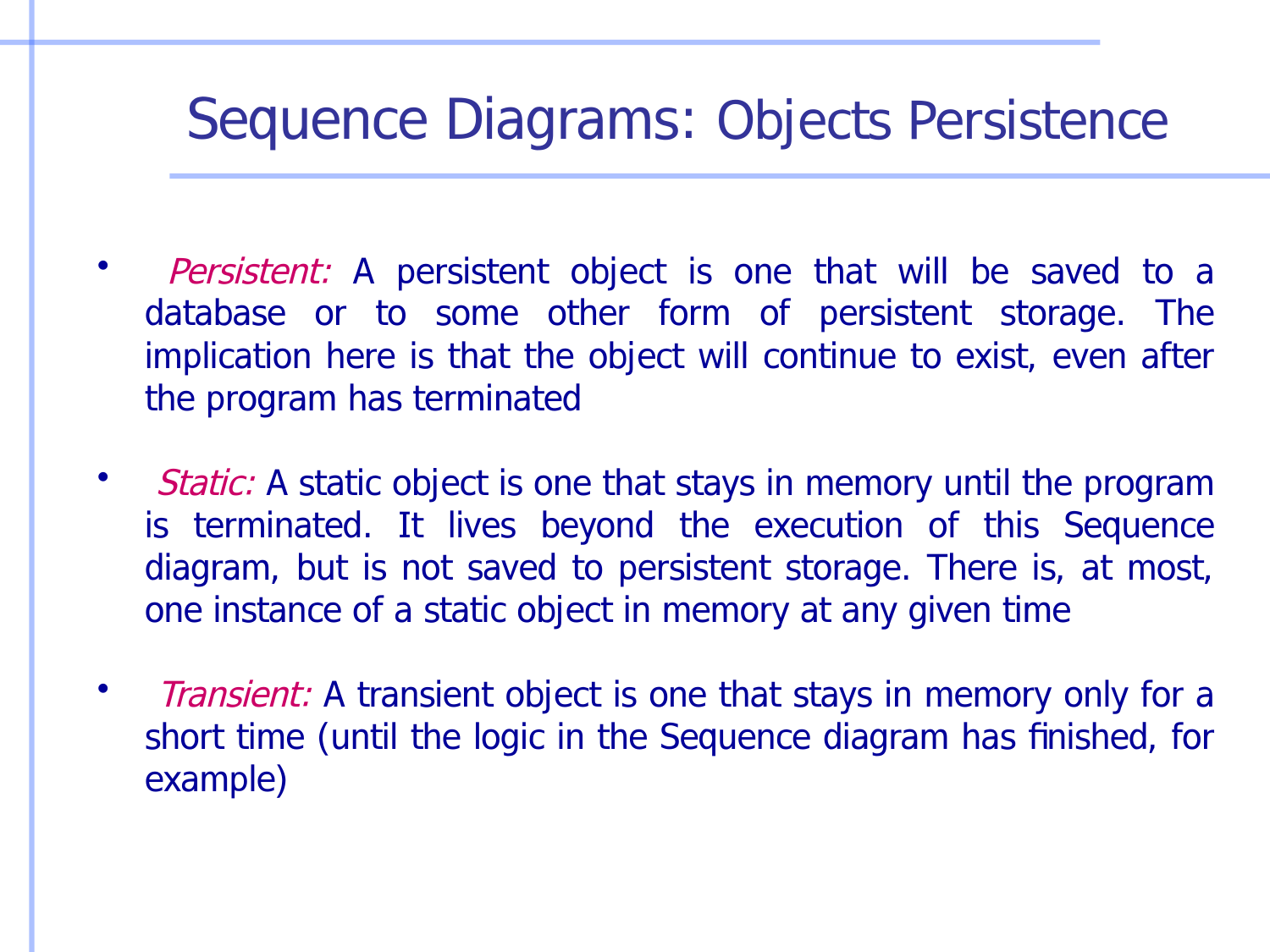

Sequence Diagrams: Objects Persistence

 Persistent: A persistent object is one that will be saved to a database or to some other form of persistent storage. The implication here is that the object will continue to exist, even after the program has terminated

 Static: A static object is one that stays in memory until the program is terminated. It lives beyond the execution of this Sequence diagram, but is not saved to persistent storage. There is, at most, one instance of a static object in memory at any given time

 Transient: A transient object is one that stays in memory only for a short time (until the logic in the Sequence diagram has finished, for example)